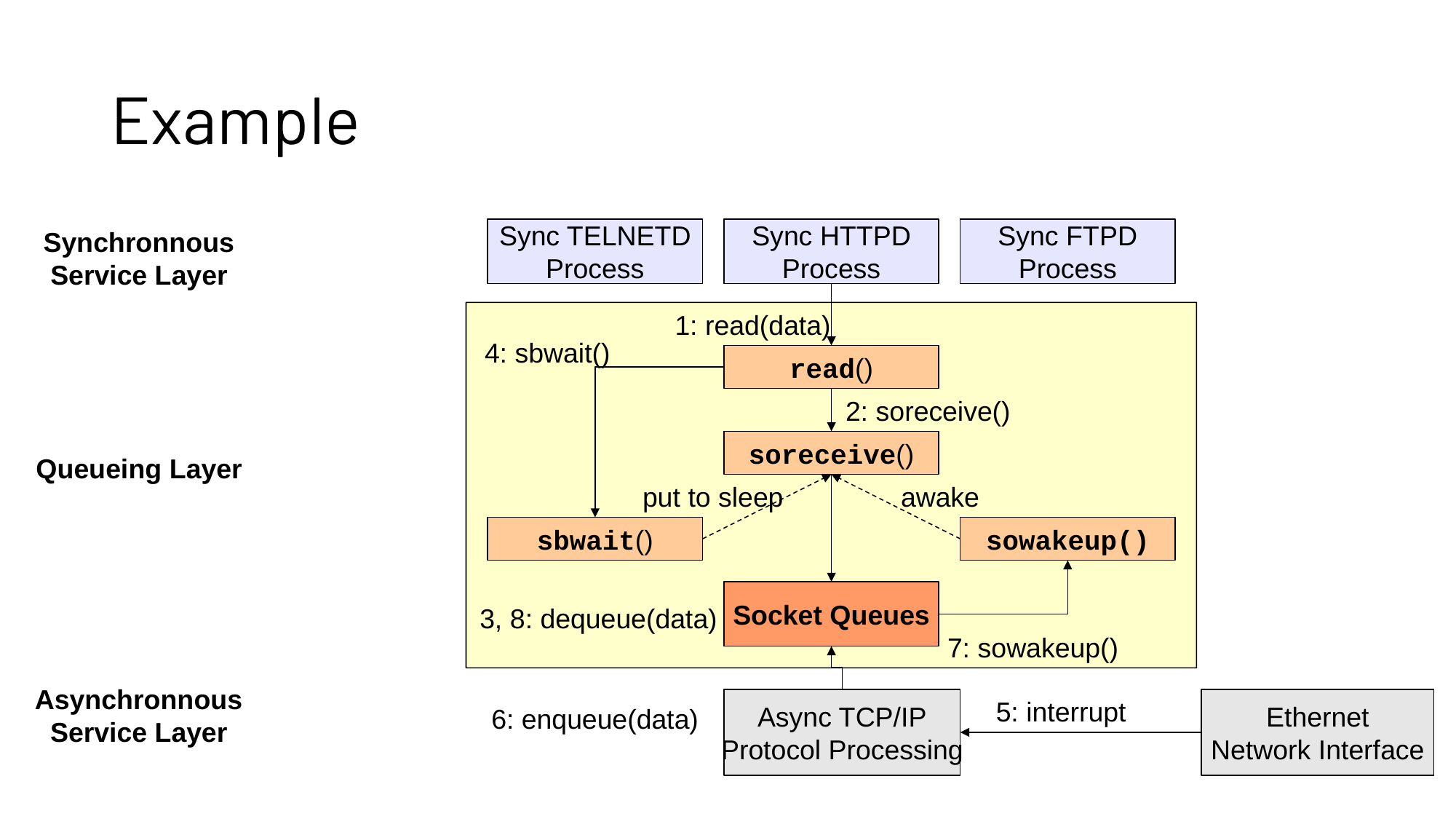

# Example
Synchronnous
Service Layer
Sync TELNETD
Process
Sync HTTPD
Process
Sync FTPD
Process

1: read(data)
4: sbwait()
read()
2: soreceive()
soreceive()
Queueing Layer
put to sleep
awake
sbwait()
sowakeup()
Socket Queues
3, 8: dequeue(data)
7: sowakeup()
Asynchronnous
Service Layer
5: interrupt
Ethernet
Network Interface
Async TCP/IP
Protocol Processing
6: enqueue(data)